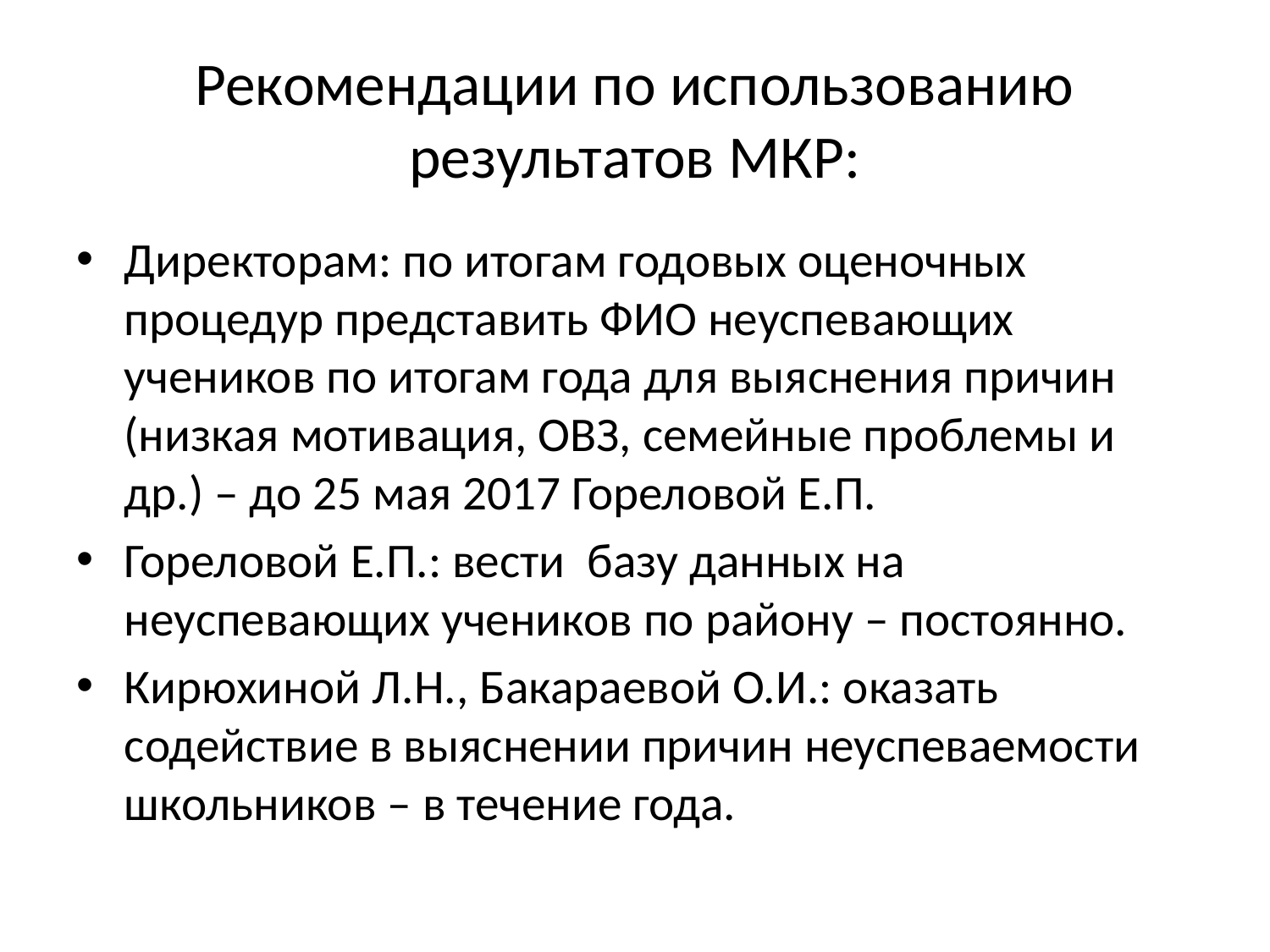

# Рекомендации по использованию результатов МКР:
Директорам: по итогам годовых оценочных процедур представить ФИО неуспевающих учеников по итогам года для выяснения причин (низкая мотивация, ОВЗ, семейные проблемы и др.) – до 25 мая 2017 Гореловой Е.П.
Гореловой Е.П.: вести  базу данных на неуспевающих учеников по району – постоянно.
Кирюхиной Л.Н., Бакараевой О.И.: оказать содействие в выяснении причин неуспеваемости школьников – в течение года.